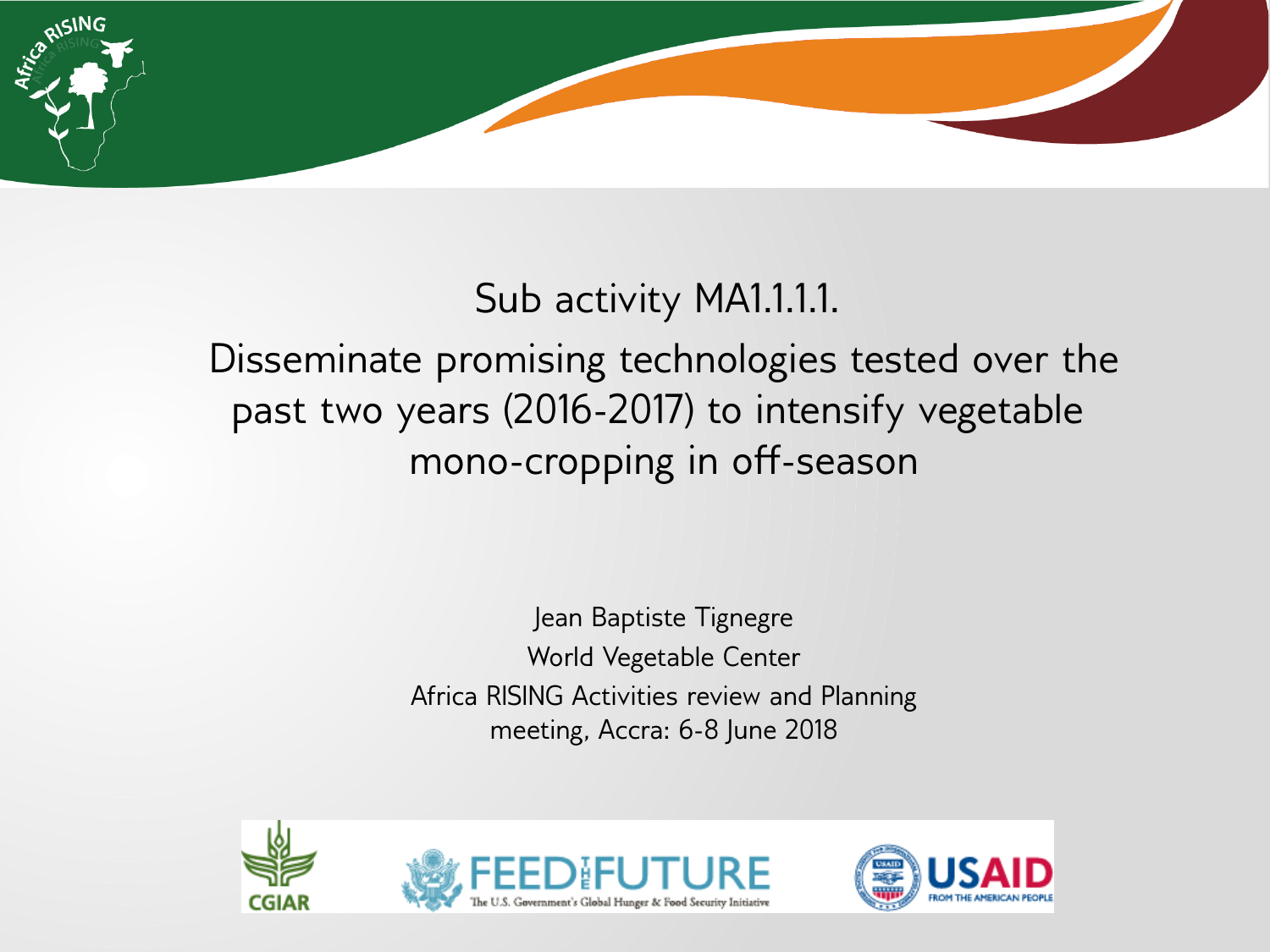

Sub activity MA1.1.1.1.
Disseminate promising technologies tested over the past two years (2016-2017) to intensify vegetable  mono-cropping in off-season
Jean Baptiste Tignegre
World Vegetable Center
Africa RISING Activities review and Planning meeting, Accra: 6-8 June 2018